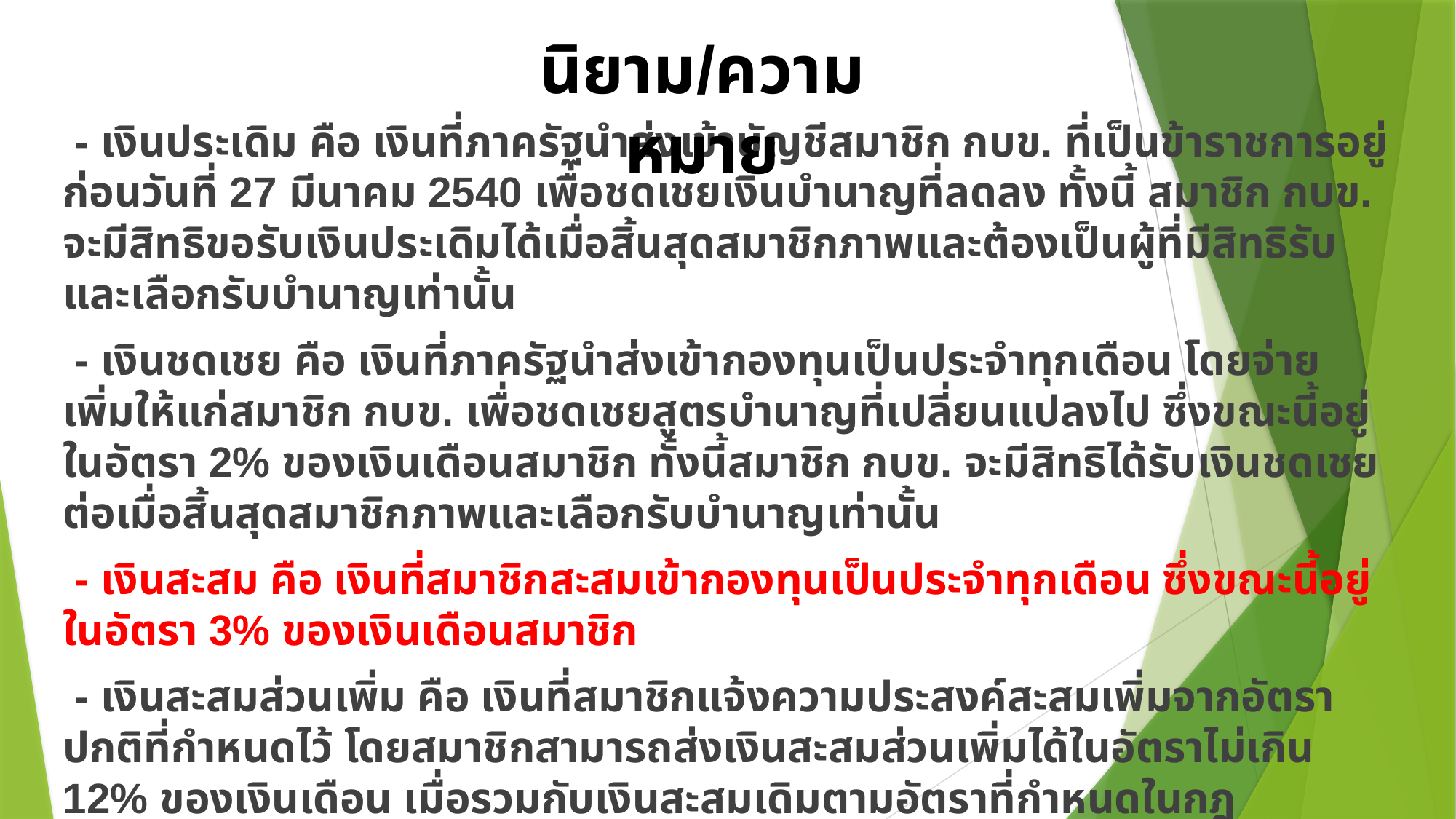

นิยาม/ความหมาย
 - เงินประเดิม คือ เงินที่ภาครัฐนำส่งเข้าบัญชีสมาชิก กบข. ที่เป็นข้าราชการอยู่ก่อนวันที่ 27 มีนาคม 2540 เพื่อชดเชยเงินบำนาญที่ลดลง ทั้งนี้ สมาชิก กบข. จะมีสิทธิขอรับเงินประเดิมได้เมื่อสิ้นสุดสมาชิกภาพและต้องเป็นผู้ที่มีสิทธิรับและเลือกรับบำนาญเท่านั้น
 - เงินชดเชย คือ เงินที่ภาครัฐนำส่งเข้ากองทุนเป็นประจำทุกเดือน โดยจ่ายเพิ่มให้แก่สมาชิก กบข. เพื่อชดเชยสูตรบำนาญที่เปลี่ยนแปลงไป ซึ่งขณะนี้อยู่ในอัตรา 2% ของเงินเดือนสมาชิก ทั้งนี้สมาชิก กบข. จะมีสิทธิได้รับเงินชดเชยต่อเมื่อสิ้นสุดสมาชิกภาพและเลือกรับบำนาญเท่านั้น
 - เงินสะสม คือ เงินที่สมาชิกสะสมเข้ากองทุนเป็นประจำทุกเดือน ซึ่งขณะนี้อยู่ในอัตรา 3% ของเงินเดือนสมาชิก
 - เงินสะสมส่วนเพิ่ม คือ เงินที่สมาชิกแจ้งความประสงค์สะสมเพิ่มจากอัตราปกติที่กำหนดไว้ โดยสมาชิกสามารถส่งเงินสะสมส่วนเพิ่มได้ในอัตราไม่เกิน 12% ของเงินเดือน เมื่อรวมกับเงินสะสมเดิมตามอัตราที่กำหนดในกฎกระทรวงแล้วต้องไม่เกิน 15% ของเงินเดือน แต่ภาครัฐยังคงสมทบเงินในอัตรา 3% เท่าเดิม
 - เงินสมทบ คือ เงินที่ภาครัฐสมทบเข้ากองทุนให้สมาชิก กบข. ที่สะสมเงินเข้ากองทุนเป็นประจำทุกเดือน ซึ่งขณะนี้อยู่ในอัตรา 3% ของเงินเดือนสมาชิก